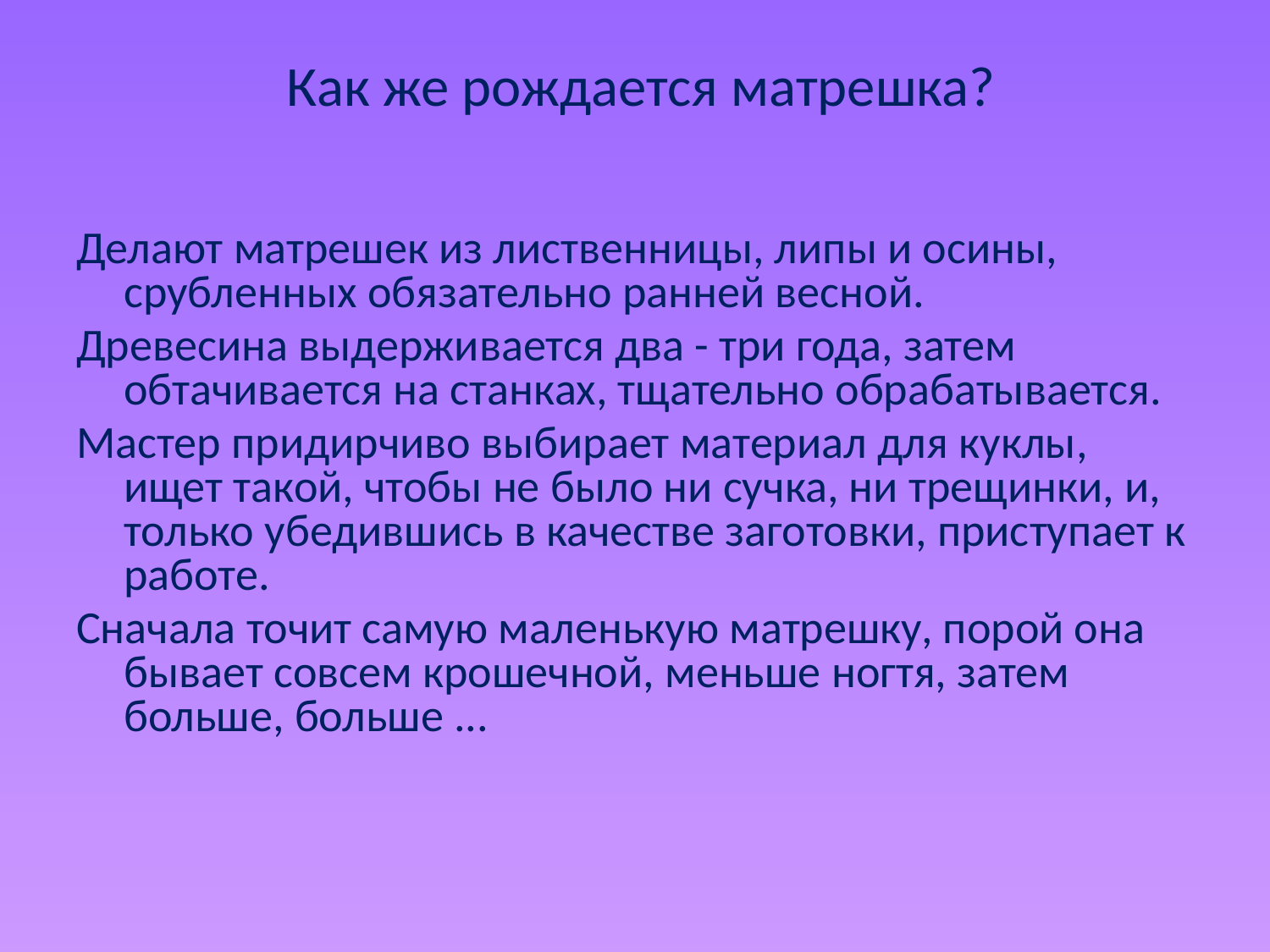

# Как же рождается матрешка?
Делают матрешек из лиственницы, липы и осины, срубленных обязательно ранней весной.
Древесина выдерживается два - три года, затем обтачивается на станках, тщательно обрабатывается.
Мастер придирчиво выбирает материал для куклы, ищет такой, чтобы не было ни сучка, ни трещинки, и, только убедившись в качестве заготовки, приступает к работе.
Сначала точит самую маленькую матрешку, порой она бывает совсем крошечной, меньше ногтя, затем больше, больше ...